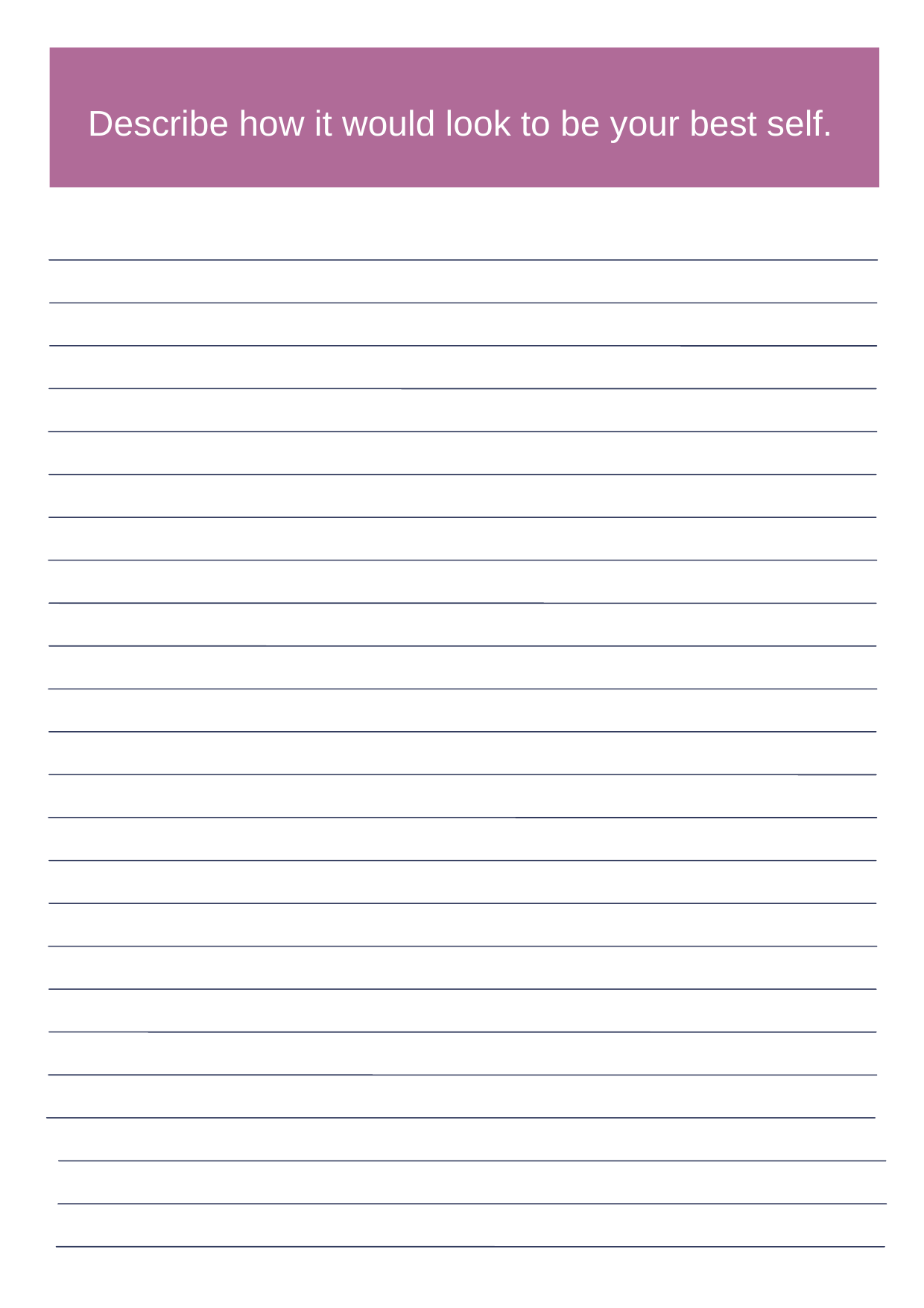

Describe how it would look to be your best self.